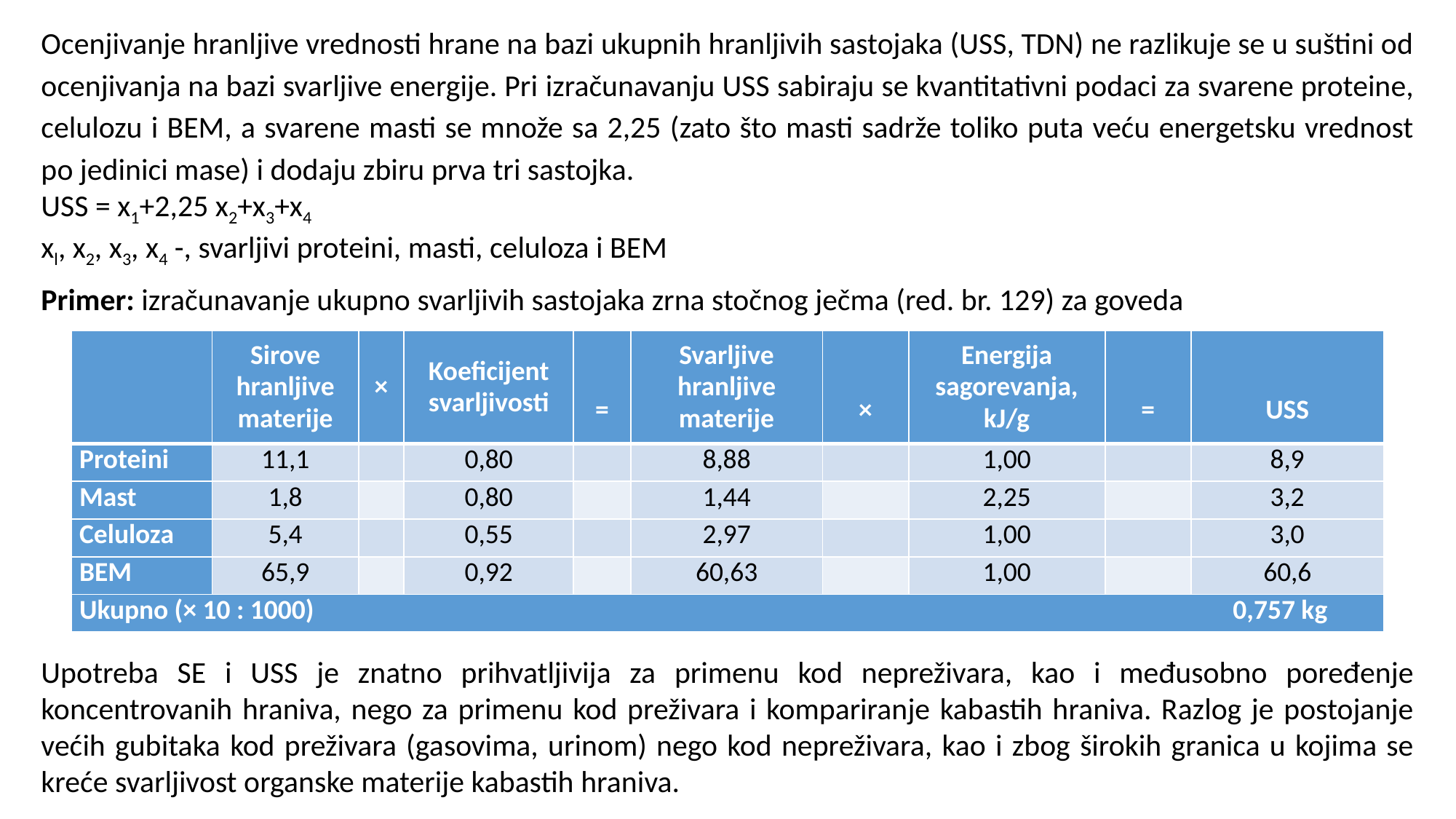

Ocenjivanje hranljive vrednosti hrane na bazi ukupnih hranljivih sastojaka (USS, TDN) ne razlikuje se u suštini od ocenjivanja na bazi svarljive energije. Pri izračunavanju USS sabiraju se kvantitativni podaci za svarene proteine, celulozu i BEM, a svarene masti se množe sa 2,25 (zato što masti sadrže toliko puta veću energetsku vrednost po jedinici mase) i dodaju zbiru prva tri sastojka.
USS = x1+2,25 x2+x3+x4
xl, x2, x3, x4 -, svarljivi proteini, masti, celuloza i BEM
Primer: izračunavanje ukupno svarljivih sastojaka zrna stočnog ječma (red. br. 129) za goveda
|  | Sirove hranljive materije | × | Koeficijent svarljivosti | = | Svarljive hranljive materije | × | Energija sagorevanja, kJ/g | = | USS |
| --- | --- | --- | --- | --- | --- | --- | --- | --- | --- |
| Proteini | 11,1 |  | 0,80 |  | 8,88 |  | 1,00 |  | 8,9 |
| Mast | 1,8 |  | 0,80 |  | 1,44 |  | 2,25 |  | 3,2 |
| Celuloza | 5,4 |  | 0,55 |  | 2,97 |  | 1,00 |  | 3,0 |
| BEM | 65,9 |  | 0,92 |  | 60,63 |  | 1,00 |  | 60,6 |
| Ukupno (× 10 : 1000) 0,757 kg |  |  |  |  |  |  |  |  |  |
Upotreba SE i USS je znatno prihvatljivija za primenu kod nepreživara, kao i međusobno poređenje koncentrovanih hraniva, nego za primenu kod preživara i kompariranje kabastih hraniva. Razlog je postojanje većih gubitaka kod preživara (gasovima, urinom) nego kod nepreživara, kao i zbog širokih granica u kojima se kreće svarljivost organske materije kabastih hraniva.